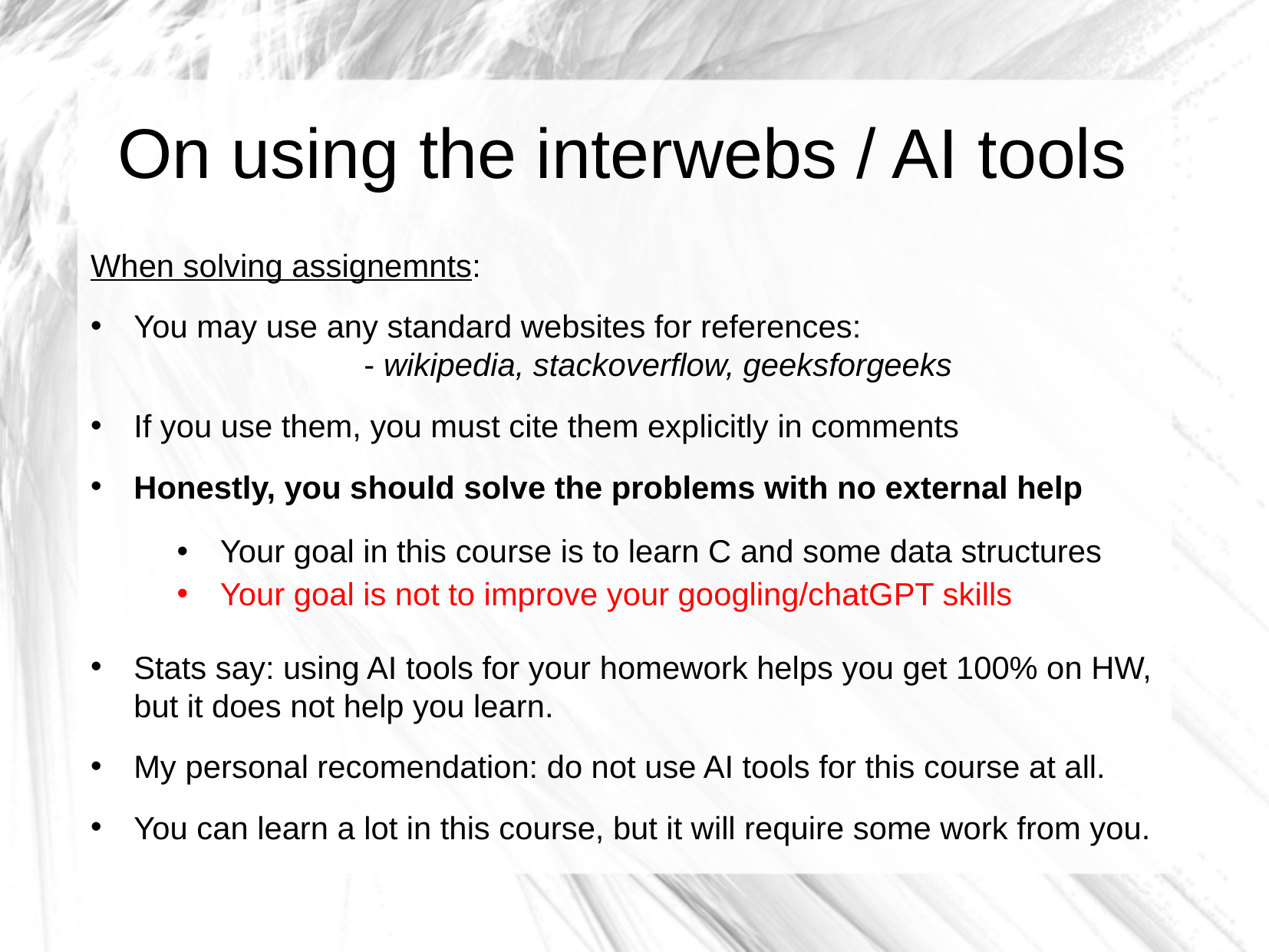

On using the interwebs / AI tools
When solving assignemnts:
You may use any standard websites for references:
		- wikipedia, stackoverflow, geeksforgeeks
If you use them, you must cite them explicitly in comments
Honestly, you should solve the problems with no external help
Your goal in this course is to learn C and some data structures
Your goal is not to improve your googling/chatGPT skills
Stats say: using AI tools for your homework helps you get 100% on HW, but it does not help you learn.
My personal recomendation: do not use AI tools for this course at all.
You can learn a lot in this course, but it will require some work from you.